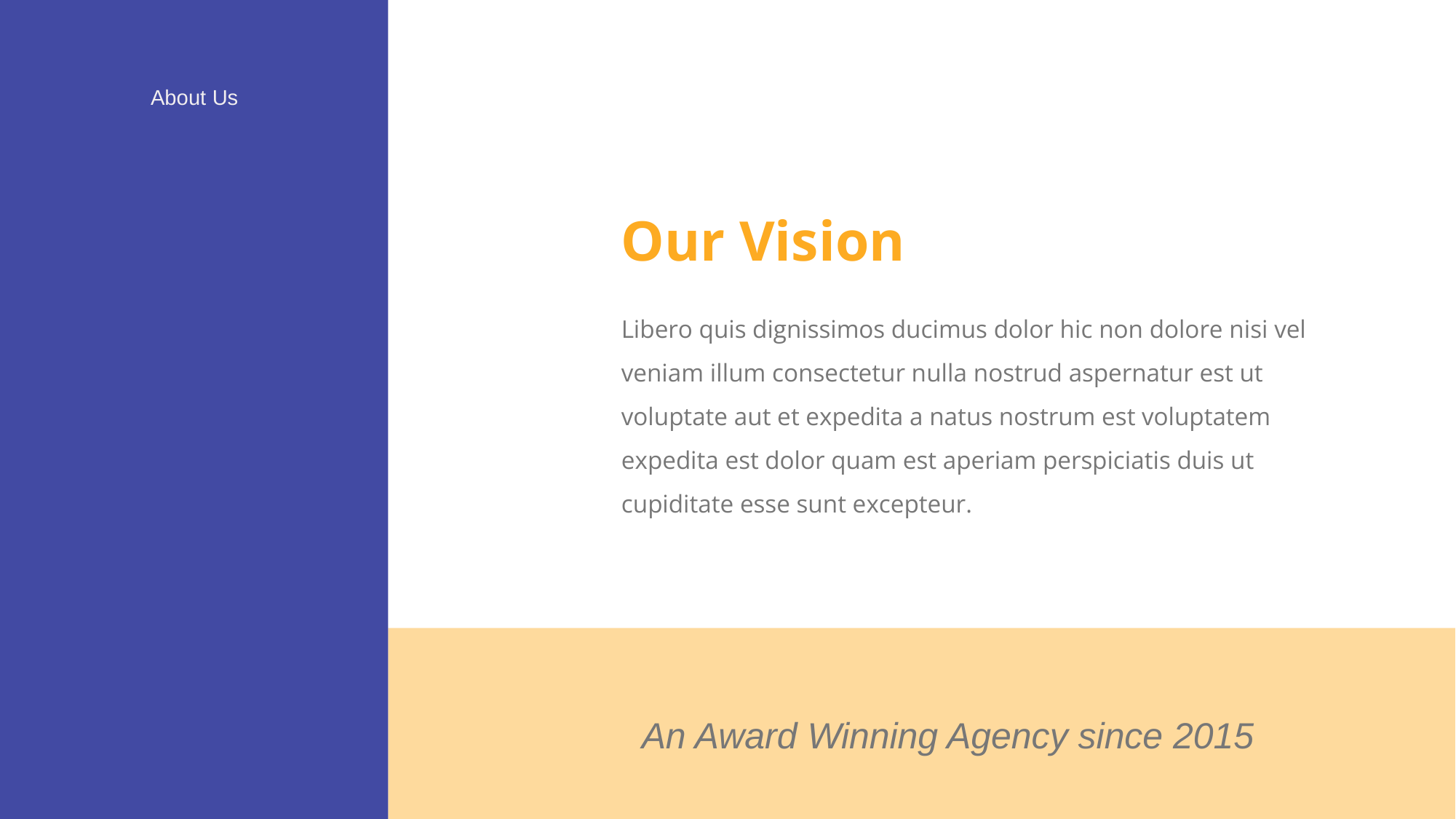

About Us

Our Vision
Libero quis dignissimos ducimus dolor hic non dolore nisi vel veniam illum consectetur nulla nostrud aspernatur est ut voluptate aut et expedita a natus nostrum est voluptatem expedita est dolor quam est aperiam perspiciatis duis ut cupiditate esse sunt excepteur.

An Award Winning Agency since 2015